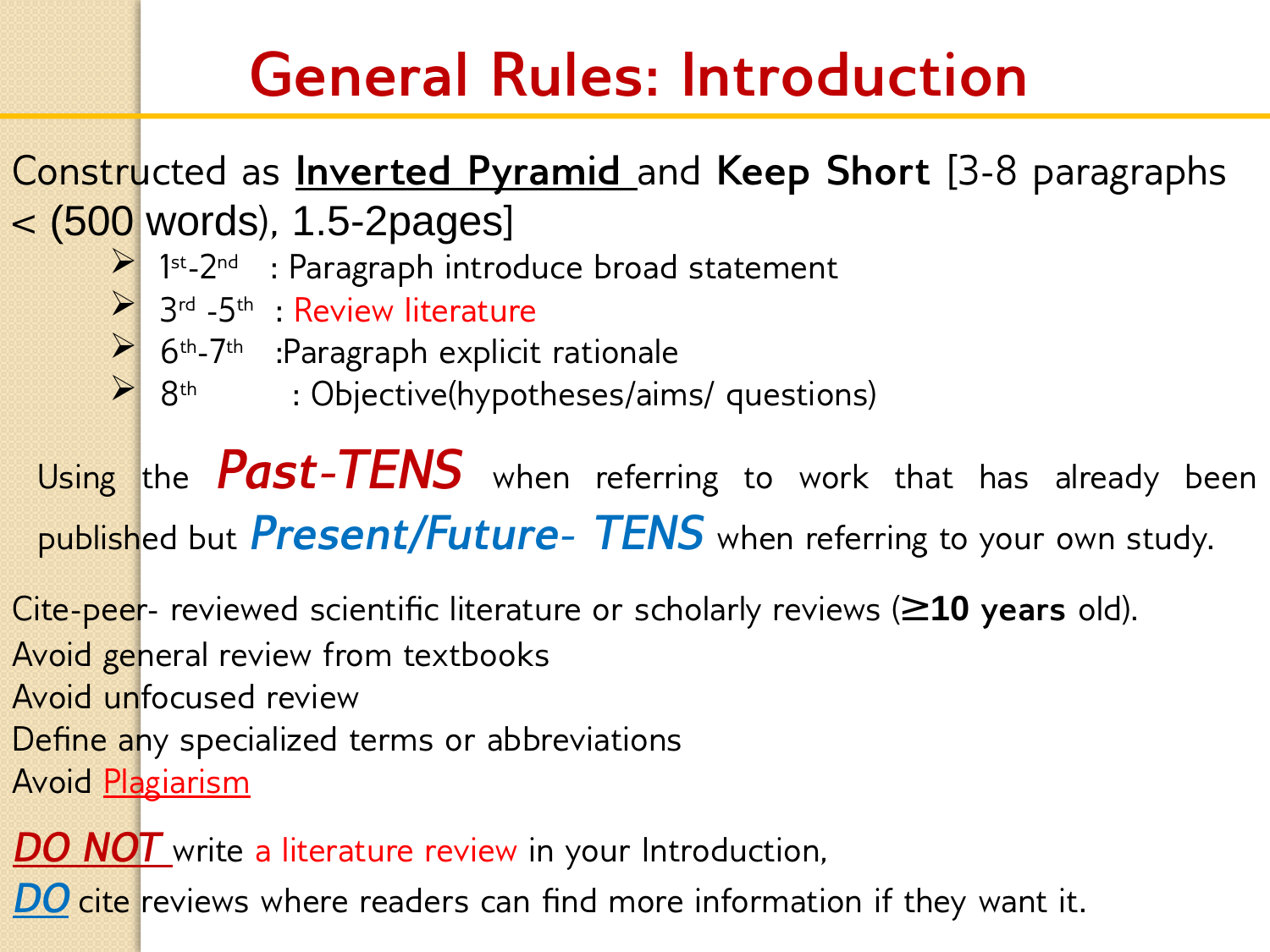

General Rules: Introduction

Constructed as Inverted Pyramid and Keep Short [3-8 paragraphs < (500 words), 1.5-2pages]
  1st-2nd   : Paragraph introduce broad statement
  3rd -5th  : Review literature
  6th-7th   :Paragraph explicit rationale
  8th         : Objective(hypotheses/aims/ questions)
Using the Past-TENS when referring to work that has already been published but Present/Future- TENS when referring to your own study.
Cite-peer- reviewed scientific literature or scholarly reviews (≥10 years old).
Avoid general review from textbooks
Avoid unfocused review
Define any specialized terms or abbreviations
Avoid Plagiarism

DO NOT write a literature review in your Introduction,
DO cite reviews where readers can find more information if they want it.